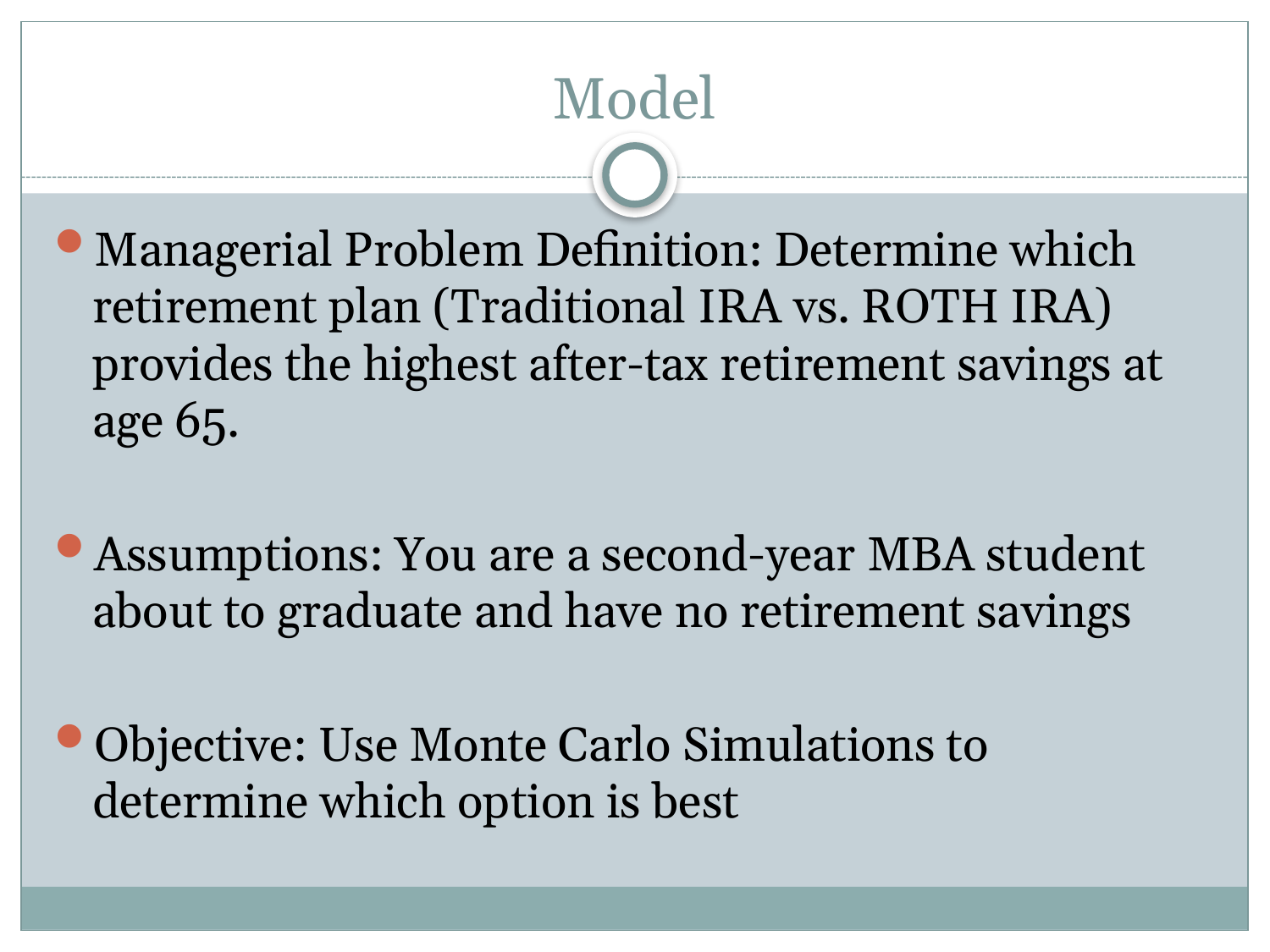

# Model
Managerial Problem Definition: Determine which retirement plan (Traditional IRA vs. ROTH IRA) provides the highest after-tax retirement savings at age 65.

Assumptions: You are a second-year MBA student about to graduate and have no retirement savings

Objective: Use Monte Carlo Simulations to determine which option is best